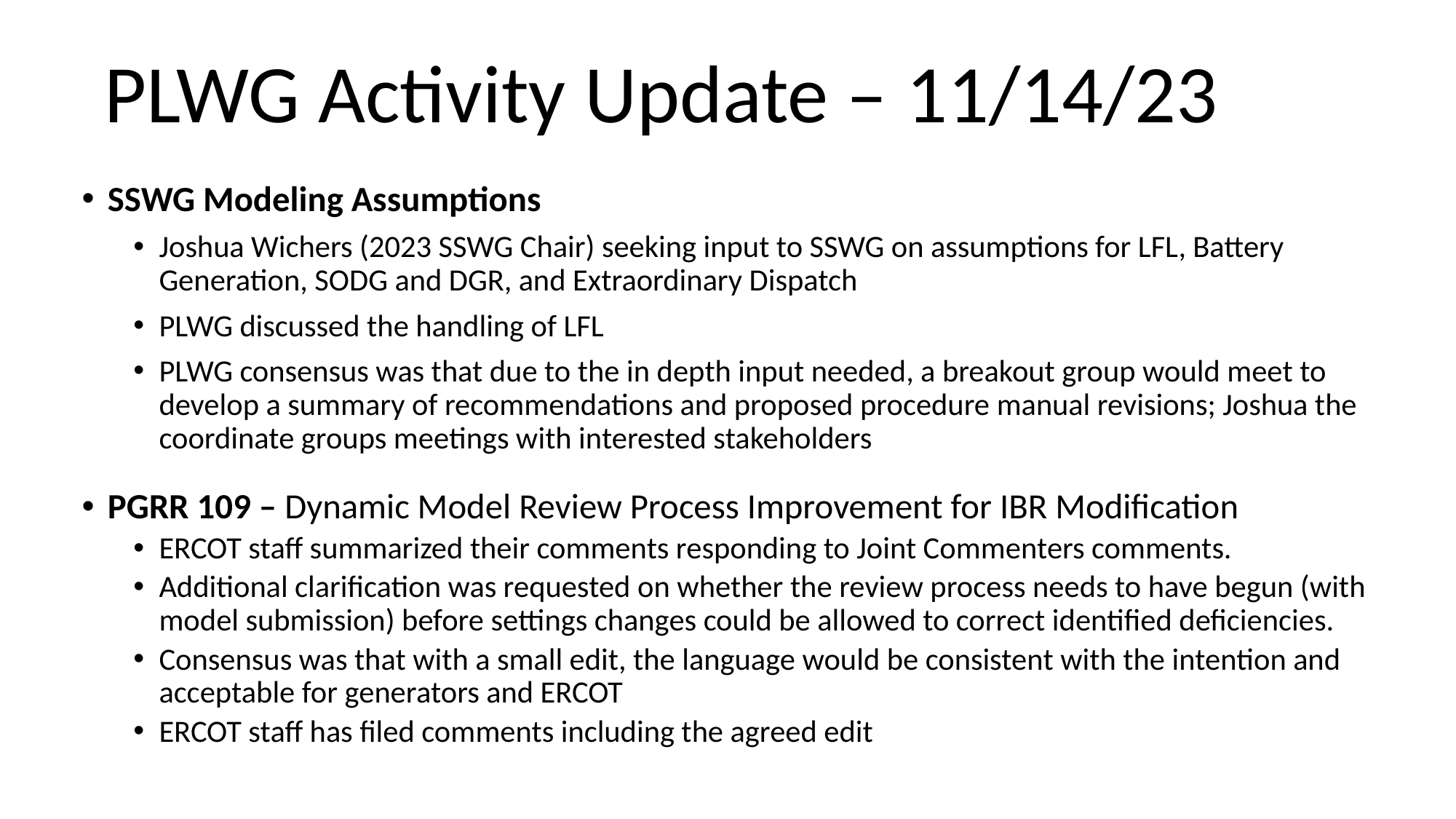

# PLWG Activity Update – 11/14/23
SSWG Modeling Assumptions
Joshua Wichers (2023 SSWG Chair) seeking input to SSWG on assumptions for LFL, Battery Generation, SODG and DGR, and Extraordinary Dispatch
PLWG discussed the handling of LFL
PLWG consensus was that due to the in depth input needed, a breakout group would meet to develop a summary of recommendations and proposed procedure manual revisions; Joshua the coordinate groups meetings with interested stakeholders
PGRR 109 – Dynamic Model Review Process Improvement for IBR Modification
ERCOT staff summarized their comments responding to Joint Commenters comments.
Additional clarification was requested on whether the review process needs to have begun (with model submission) before settings changes could be allowed to correct identified deficiencies.
Consensus was that with a small edit, the language would be consistent with the intention and acceptable for generators and ERCOT
ERCOT staff has filed comments including the agreed edit